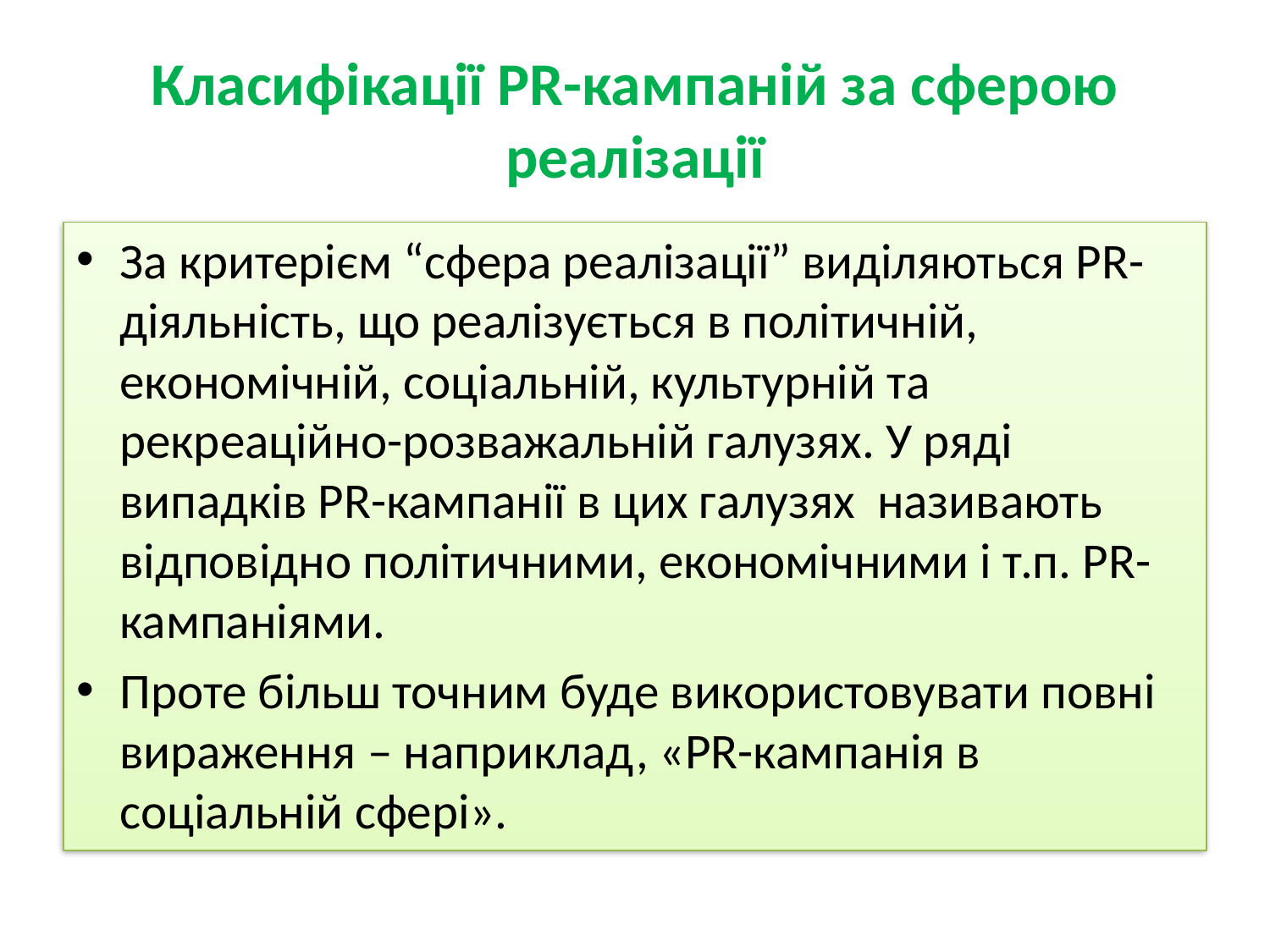

# Класифікації PR-кампаній за сферою реалізації
За критерієм “сфера реалізації” виділяються PR-діяльність, що реалізується в політичній, економічній, соціальній, культурній та рекреаційно-розважальній галузях. У ряді випадків PR-кампанії в цих галузях  називають відповідно політичними, економічними і т.п. PR-кампаніями.
Проте більш точним буде використовувати повні вираження – наприклад, «PR-кампанія в соціальній сфері».